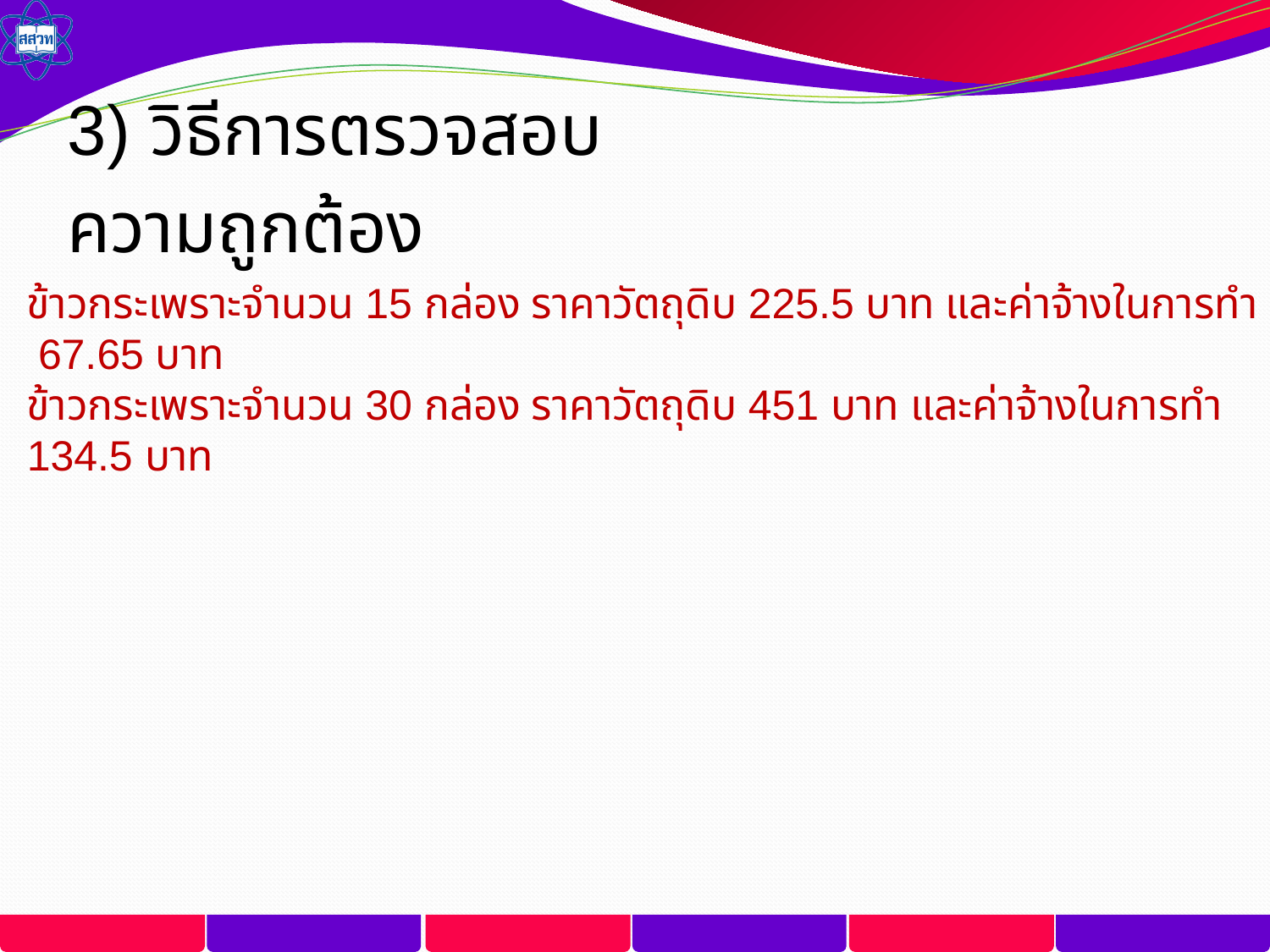

3) วิธีการตรวจสอบความถูกต้อง
ข้าวกระเพราะจำนวน 15 กล่อง ราคาวัตถุดิบ 225.5 บาท และค่าจ้างในการทำ 67.65 บาท
ข้าวกระเพราะจำนวน 30 กล่อง ราคาวัตถุดิบ 451 บาท และค่าจ้างในการทำ 134.5 บาท